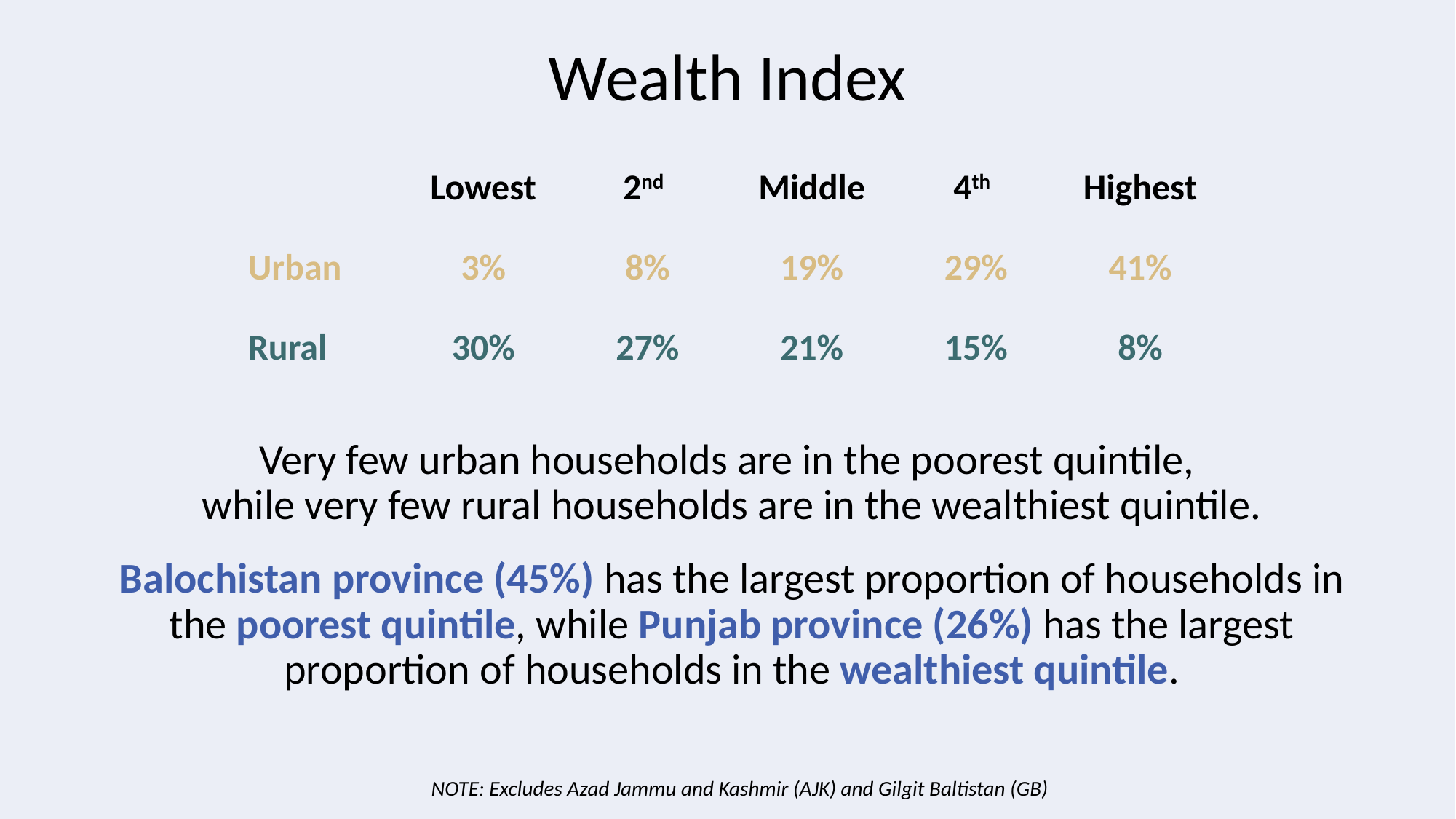

# Wealth Index
|  | Lowest | 2nd | Middle | 4th | Highest |
| --- | --- | --- | --- | --- | --- |
| Urban | 3% | 8% | 19% | 29% | 41% |
| Rural | 30% | 27% | 21% | 15% | 8% |
Very few urban households are in the poorest quintile,
while very few rural households are in the wealthiest quintile.
Balochistan province (45%) has the largest proportion of households in the poorest quintile, while Punjab province (26%) has the largest proportion of households in the wealthiest quintile.
NOTE: Excludes Azad Jammu and Kashmir (AJK) and Gilgit Baltistan (GB)